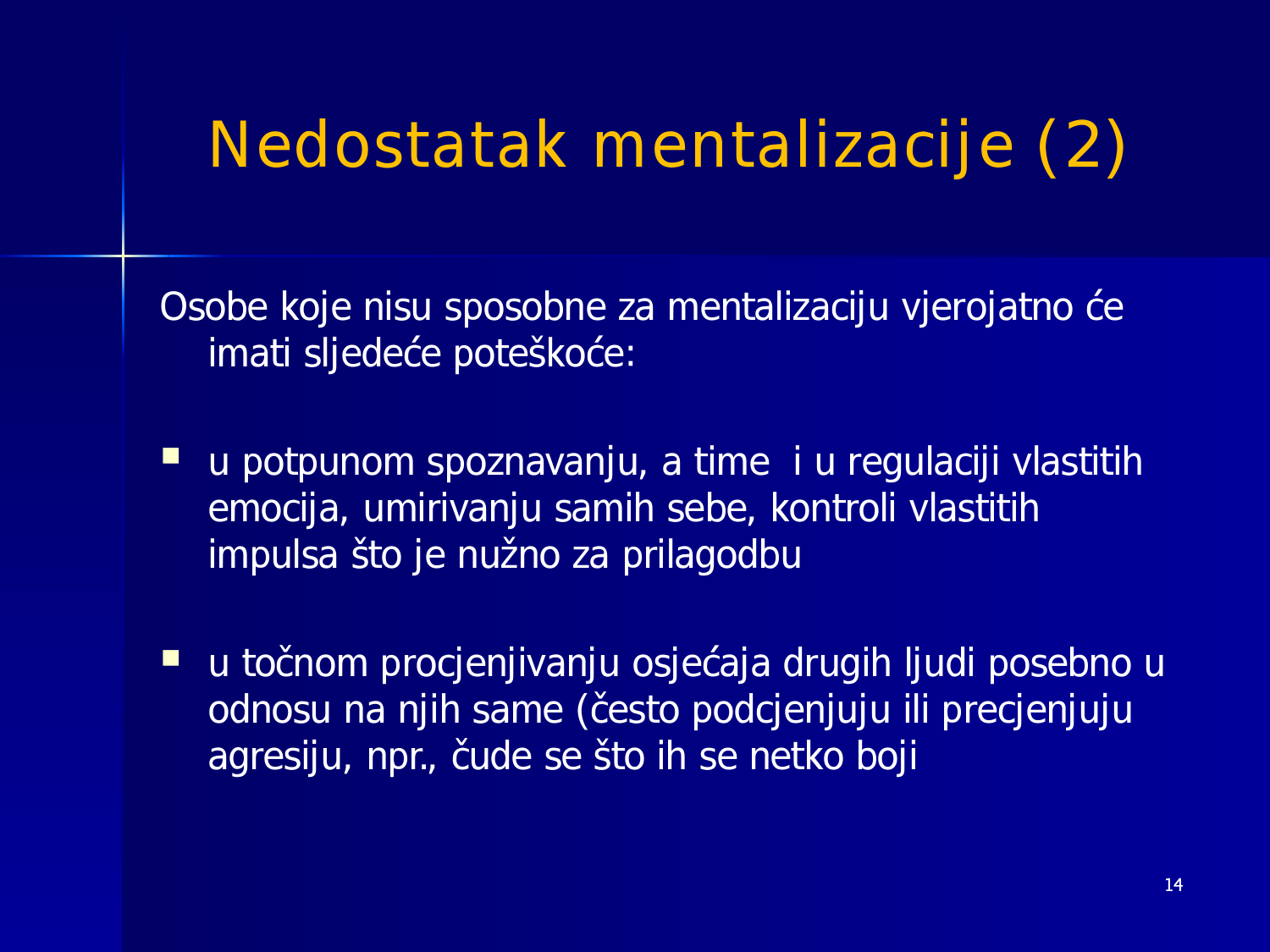

# Nedostatak mentalizacije (2)
Osobe koje nisu sposobne za mentalizaciju vjerojatno će imati sljedeće poteškoće:

u potpunom spoznavanju, a time  i u regulaciji vlastitih emocija, umirivanju samih sebe, kontroli vlastitih impulsa što je nužno za prilagodbu

u točnom procjenjivanju osjećaja drugih ljudi posebno u odnosu na njih same (često podcjenjuju ili precjenjuju agresiju, npr., čude se što ih se netko boji

14